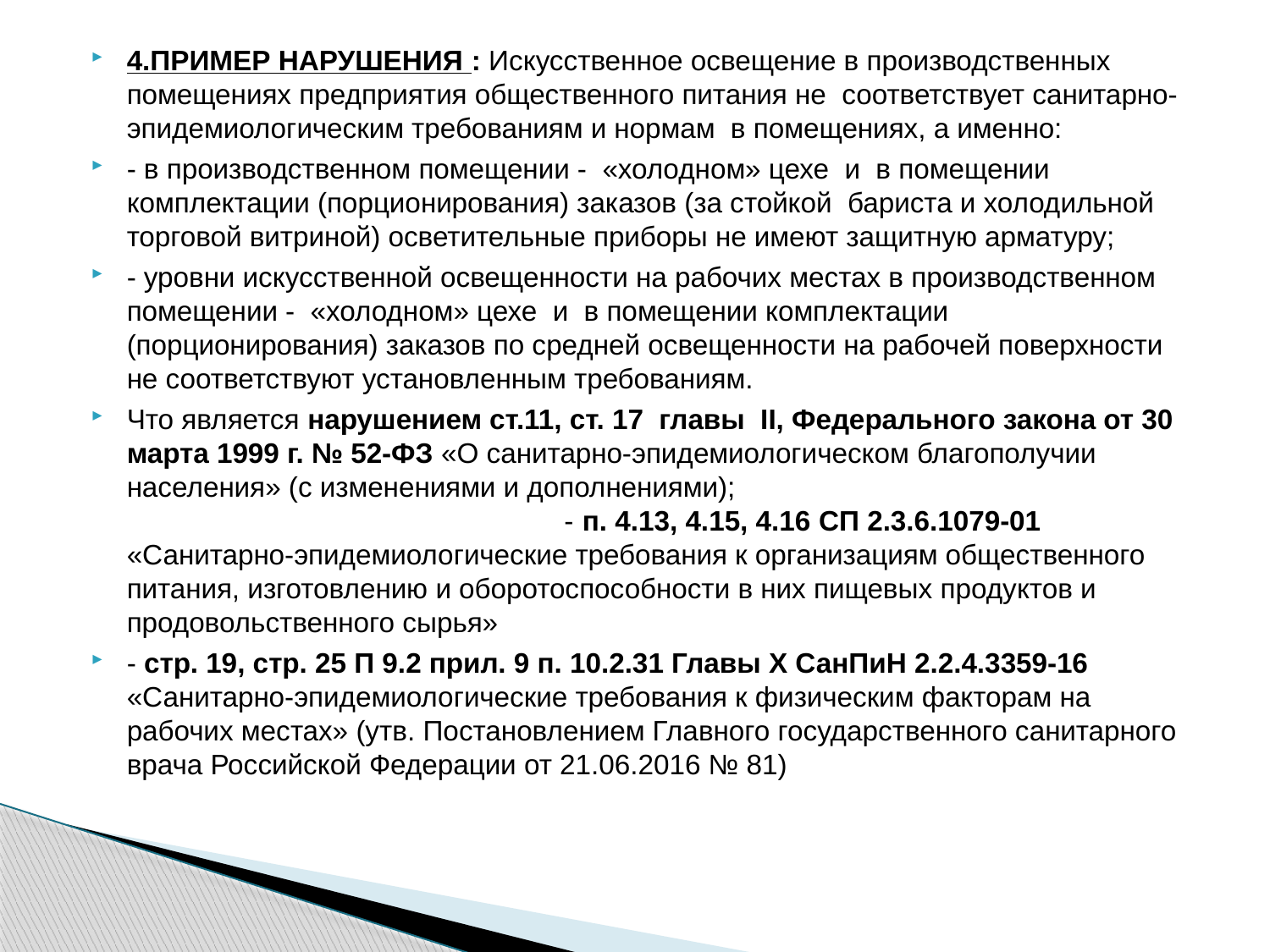

4.ПРИМЕР НАРУШЕНИЯ : Искусственное освещение в производственных помещениях предприятия общественного питания не  соответствует санитарно-эпидемиологическим требованиям и нормам  в помещениях, а именно:
- в производственном помещении -  «холодном» цехе  и  в помещении комплектации (порционирования) заказов (за стойкой  бариста и холодильной торговой витриной) осветительные приборы не имеют защитную арматуру;
- уровни искусственной освещенности на рабочих местах в производственном помещении -  «холодном» цехе  и  в помещении комплектации (порционирования) заказов по средней освещенности на рабочей поверхности  не соответствуют установленным требованиям.
Что является нарушением ст.11, ст. 17  главы  II, Федерального закона от 30 марта 1999 г. № 52-ФЗ «О санитарно-эпидемиологическом благополучии населения» (с изменениями и дополнениями);                                                                                                                   - п. 4.13, 4.15, 4.16 СП 2.3.6.1079-01 «Санитарно-эпидемиологические требования к организациям общественного питания, изготовлению и оборотоспособности в них пищевых продуктов и продовольственного сырья»
- стр. 19, стр. 25 П 9.2 прил. 9 п. 10.2.31 Главы X СанПиН 2.2.4.3359-16 «Санитарно-эпидемиологические требования к физическим факторам на рабочих местах» (утв. Постановлением Главного государственного санитарного врача Российской Федерации от 21.06.2016 № 81)